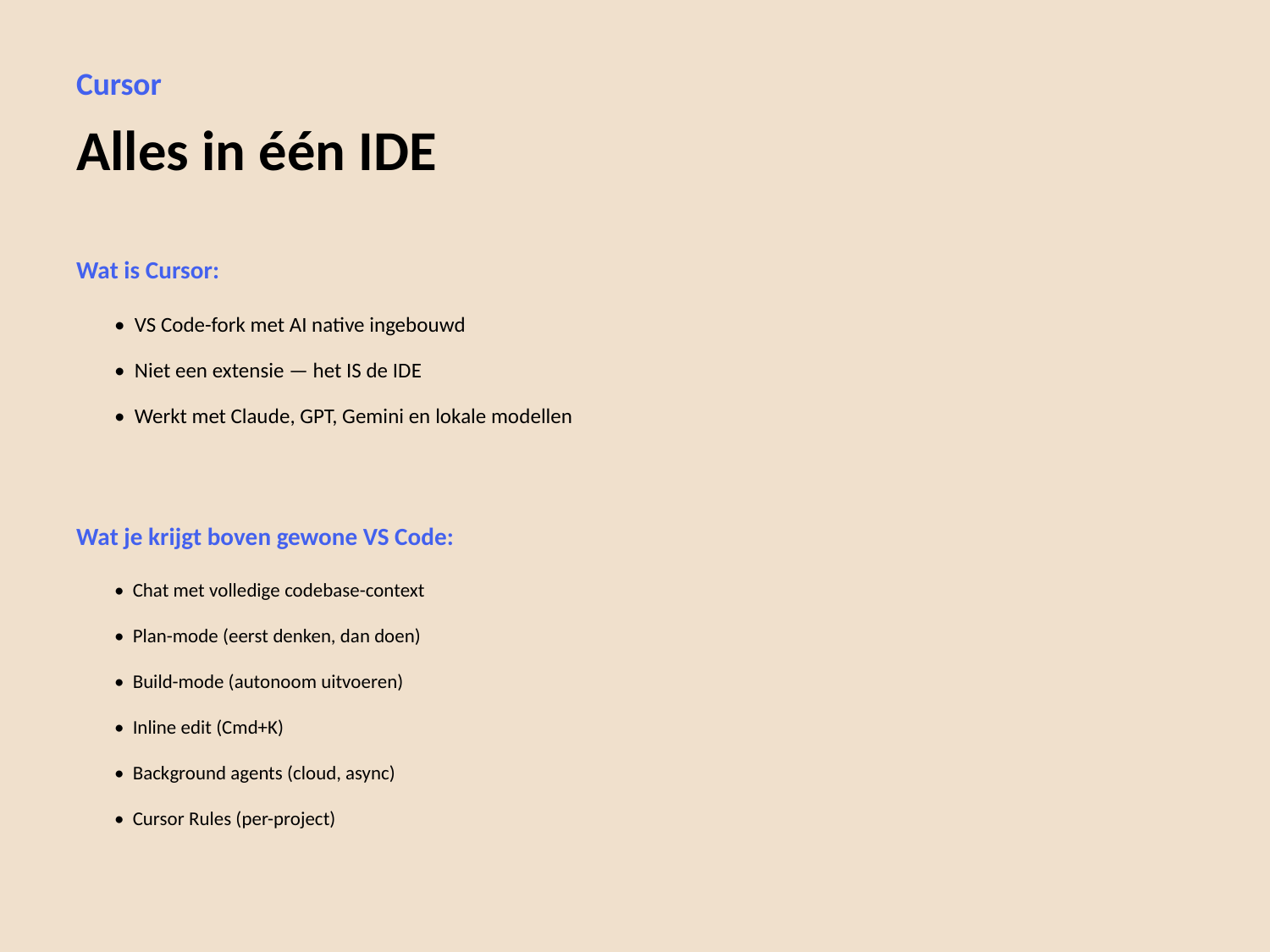

Cursor
Alles in één IDE
Wat is Cursor:
•  VS Code-fork met AI native ingebouwd
•  Niet een extensie — het IS de IDE
•  Werkt met Claude, GPT, Gemini en lokale modellen
Wat je krijgt boven gewone VS Code:
•  Chat met volledige codebase-context
•  Plan-mode (eerst denken, dan doen)
•  Build-mode (autonoom uitvoeren)
•  Inline edit (Cmd+K)
•  Background agents (cloud, async)
•  Cursor Rules (per-project)